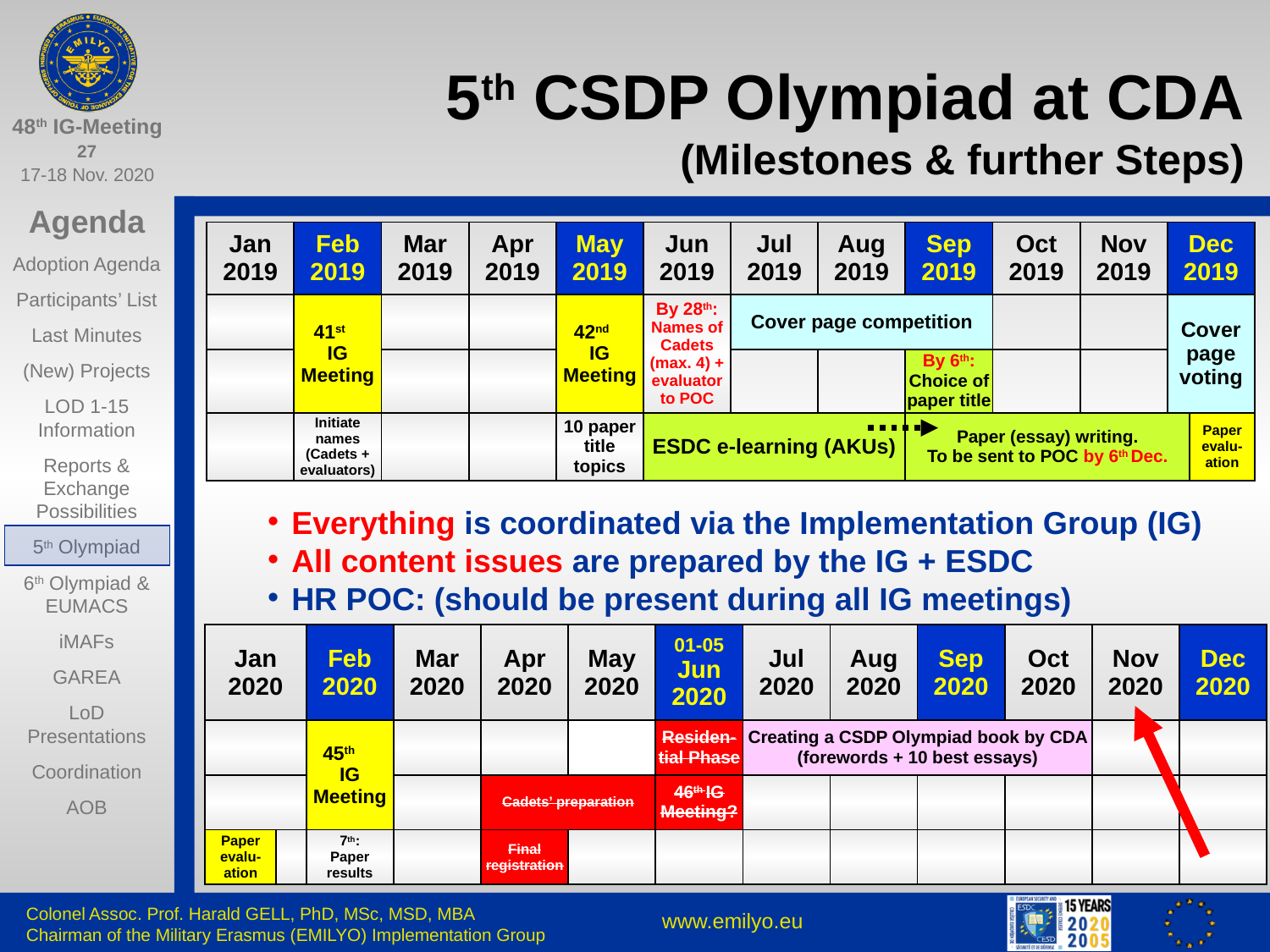

# 5th CSDP Olympiad at CDA (Milestones & further Steps)
| Jan 2019 | Feb 2019 | Mar 2019 | Apr 2019 | May 2019 | Jun 2019 | Jul 2019 | Aug 2019 | Sep 2019 | Oct 2019 | Nov 2019 | Dec 2019 |  |
| --- | --- | --- | --- | --- | --- | --- | --- | --- | --- | --- | --- | --- |
|  | 41st IG Meeting |  |  | 42nd IG Meeting | By 28th: Names of Cadets (max. 4) + evaluator to POC | Cover page competition |  |  |  |  | Cover page voting |  |
|  |  |  |  |  |  |  |  | By 6th: Choice of paper title |  |  |  |  |
|  | Initiate names (Cadets + evaluators) |  |  | 10 paper title topics | ESDC e-learning (AKUs) |  |  | Paper (essay) writing. To be sent to POC by 6th Dec. |  |  |  | Paper evalu-ation |
Everything is coordinated via the Implementation Group (IG)
All content issues are prepared by the IG + ESDC
HR POC: (should be present during all IG meetings)

| Jan 2020 |  | Feb 2020 | Mar 2020 | Apr 2020 | May 2020 | 01-05 Jun 2020 | Jul 2020 | Aug 2020 | Sep 2020 | Oct 2020 | Nov 2020 | Dec 2020 |
| --- | --- | --- | --- | --- | --- | --- | --- | --- | --- | --- | --- | --- |
|  |  | 45th IG Meeting |  |  |  | Residen-tial Phase | Creating a CSDP Olympiad book by CDA (forewords + 10 best essays) |  |  |  |  |  |
|  |  |  |  | Cadets’ preparation |  | 46th IG Meeting? |  |  |  |  |  |  |
| Paper evalu-ation |  | 7th: Paper results |  | Final registration |  |  |  |  |  |  |  |  |